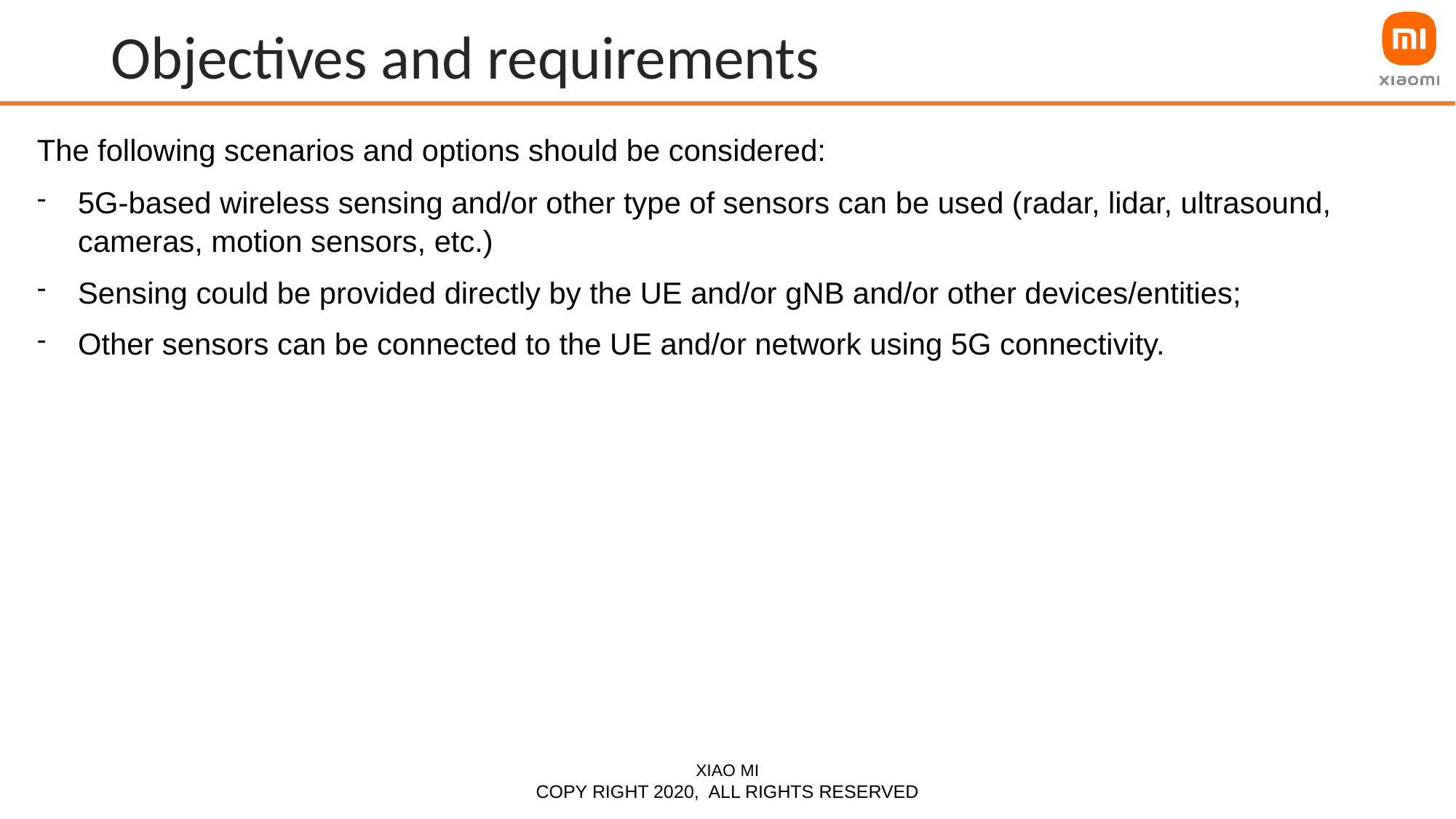

# Objectives and requirements
The following scenarios and options should be considered:
5G-based wireless sensing and/or other type of sensors can be used (radar, lidar, ultrasound, cameras, motion sensors, etc.)
Sensing could be provided directly by the UE and/or gNB and/or other devices/entities;
Other sensors can be connected to the UE and/or network using 5G connectivity.
XIAO MI
Copy right 2020,  all rights reserved